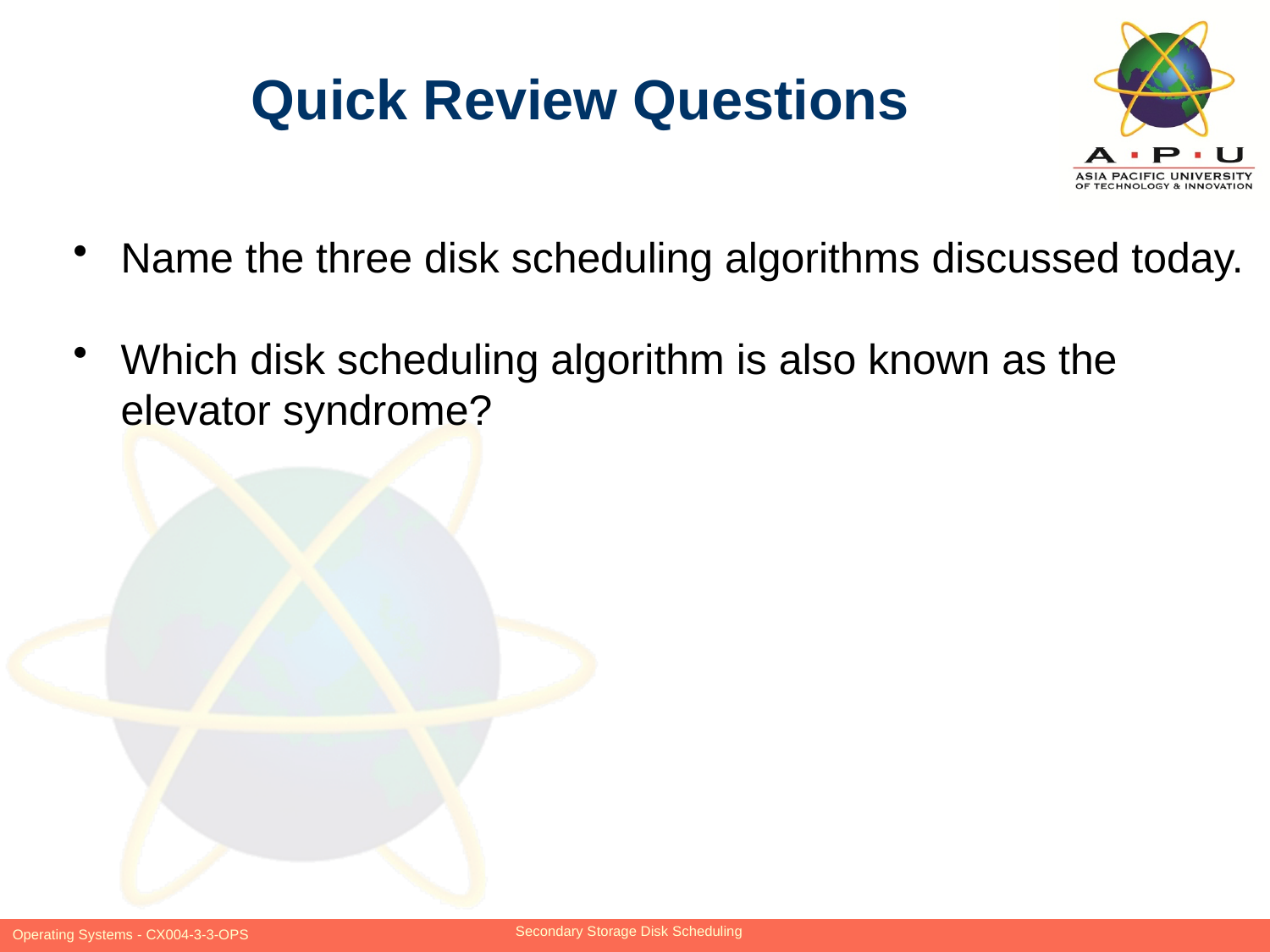

Quick Review Questions

Name the three disk scheduling algorithms discussed today.

Which disk scheduling algorithm is also known as the
    elevator syndrome?

Slide 31 of 21